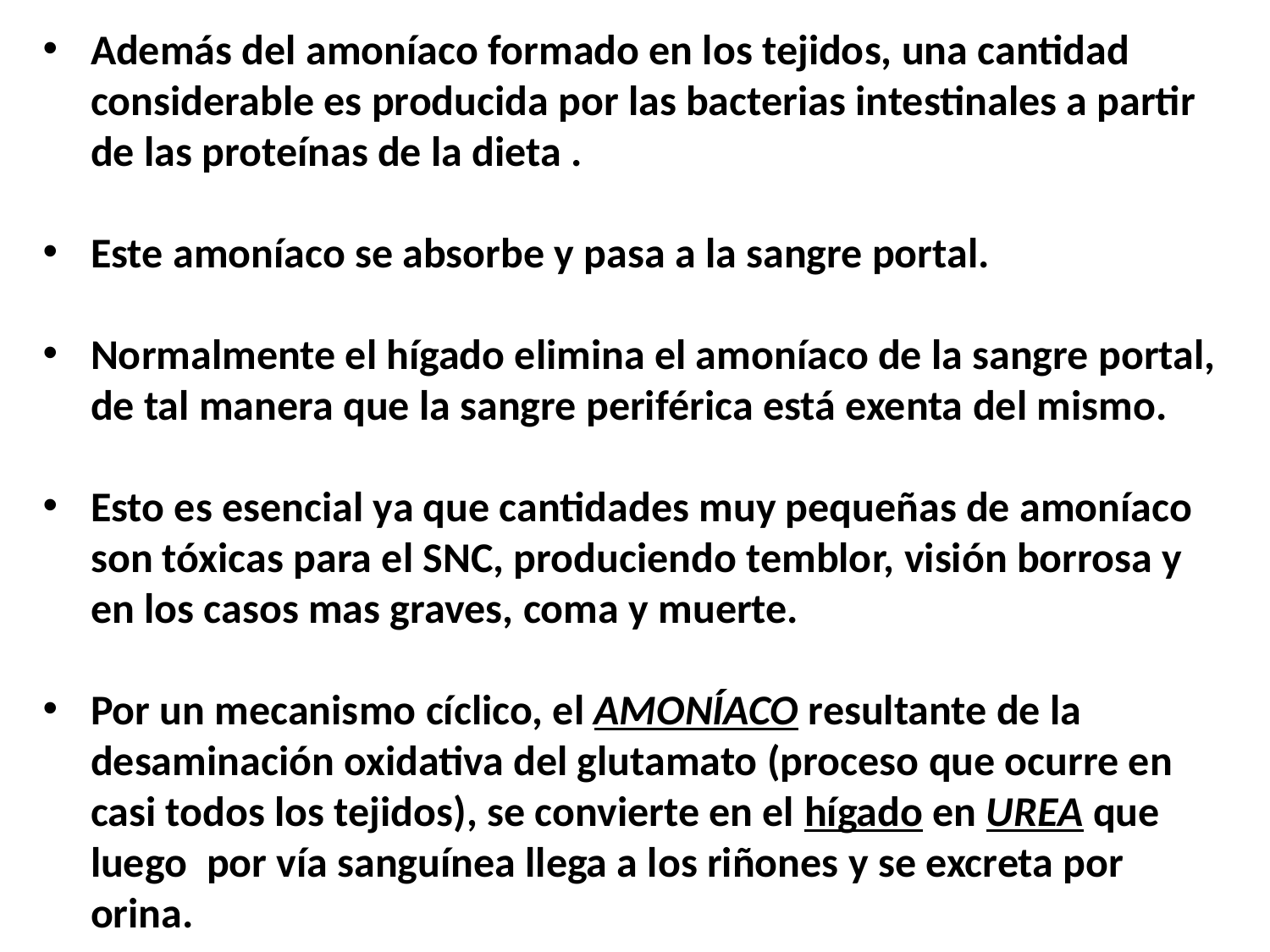

Además del amoníaco formado en los tejidos, una cantidad considerable es producida por las bacterias intestinales a partir de las proteínas de la dieta .

Este amoníaco se absorbe y pasa a la sangre portal.

Normalmente el hígado elimina el amoníaco de la sangre portal, de tal manera que la sangre periférica está exenta del mismo.

Esto es esencial ya que cantidades muy pequeñas de amoníaco son tóxicas para el SNC, produciendo temblor, visión borrosa y en los casos mas graves, coma y muerte.

Por un mecanismo cíclico, el AMONÍACO resultante de la desaminación oxidativa del glutamato (proceso que ocurre en casi todos los tejidos), se convierte en el hígado en UREA que luego  por vía sanguínea llega a los riñones y se excreta por orina.